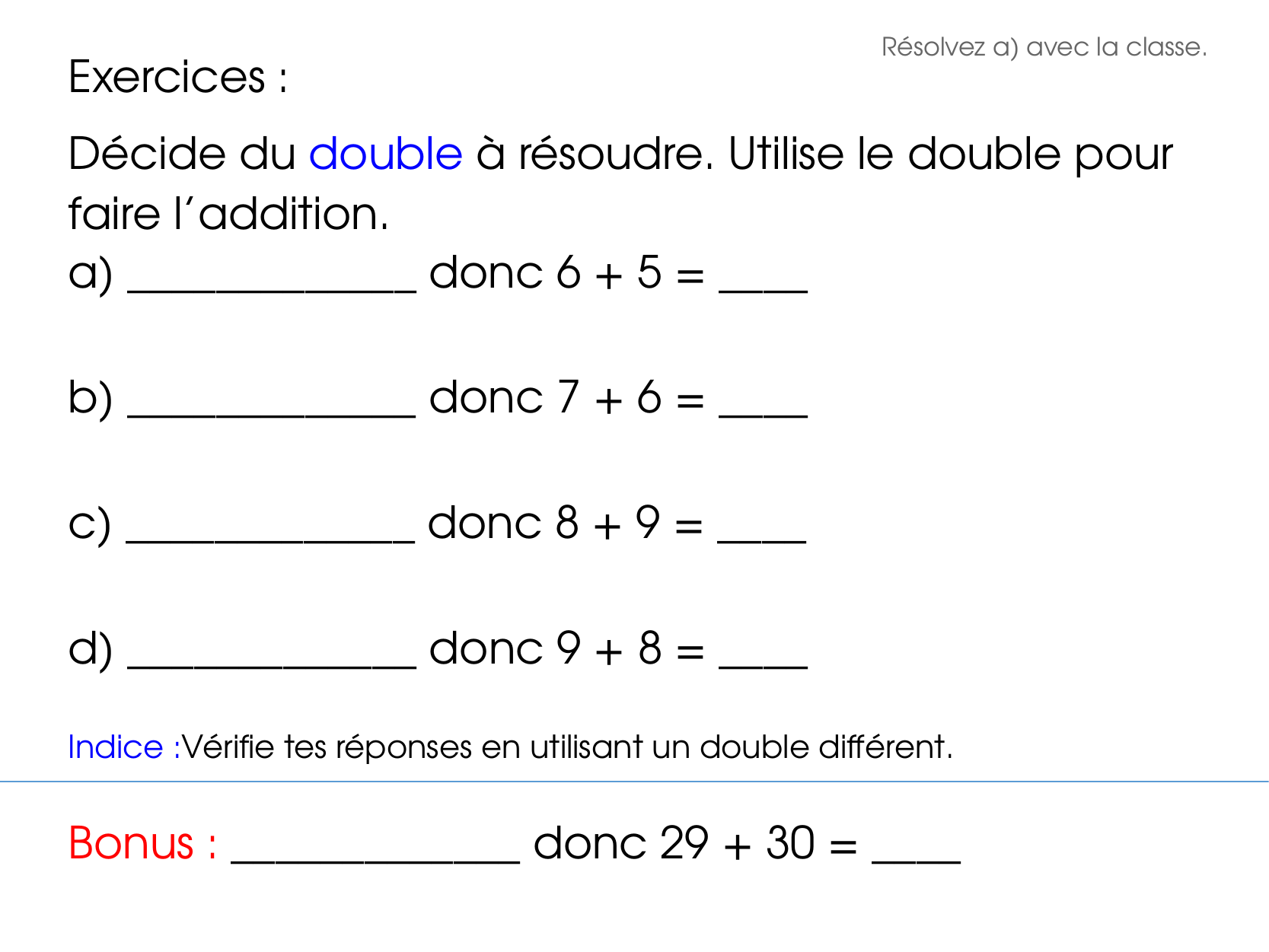

Résolvez a) avec la classe.
Exercices :
Décide du double à résoudre. Utilise le double pour faire l’addition.
a) _____________ donc 6 + 5 = ____
b) _____________ donc 7 + 6 = ____
c) _____________ donc 8 + 9 = ____
d) _____________ donc 9 + 8 = ____
Indice :Vérifie tes réponses en utilisant un double différent.
Bonus : _____________ donc 29 + 30 = ____